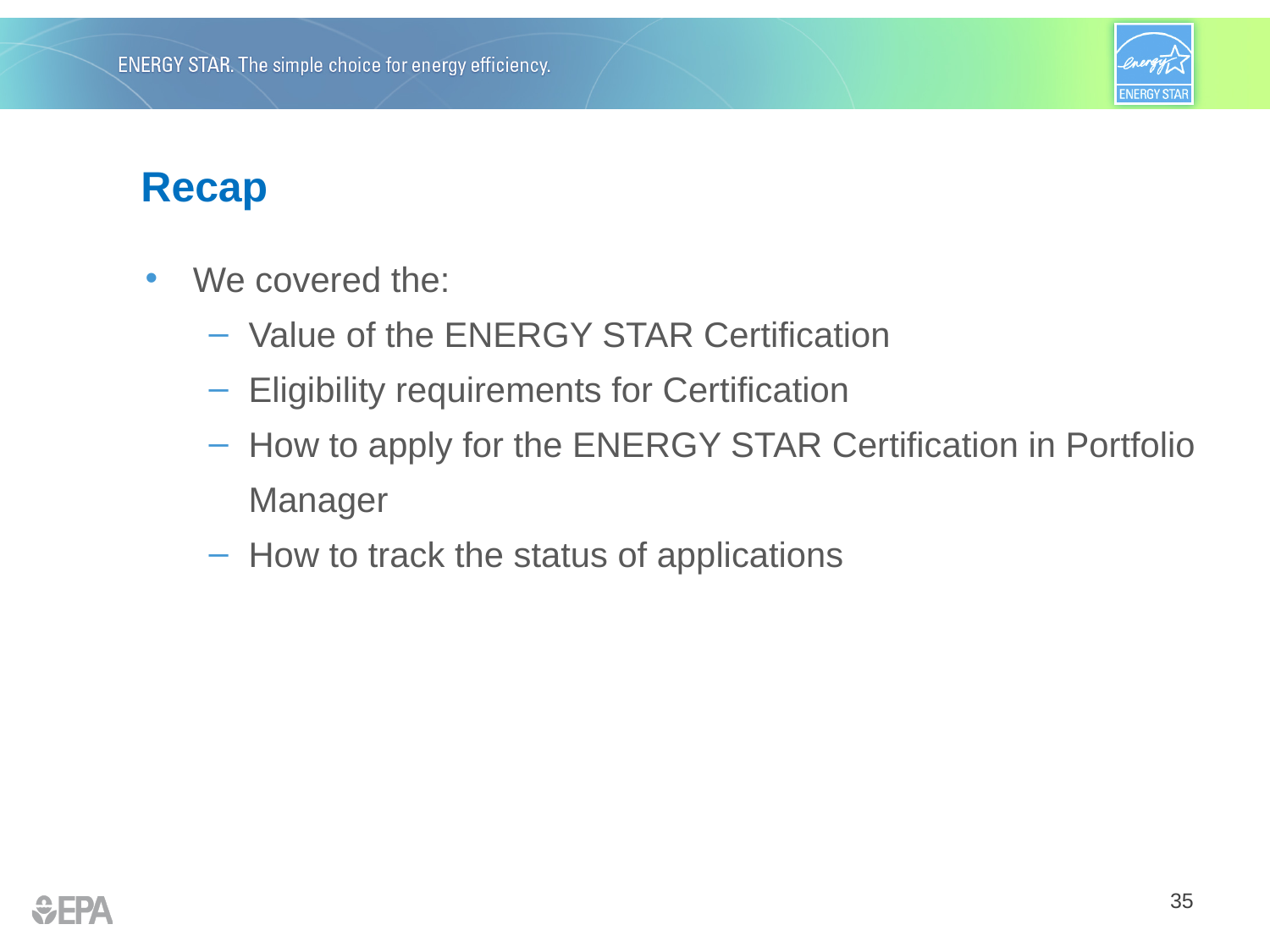

# Recap
We covered the:
Value of the ENERGY STAR Certification
Eligibility requirements for Certification
How to apply for the ENERGY STAR Certification in Portfolio Manager
How to track the status of applications

35